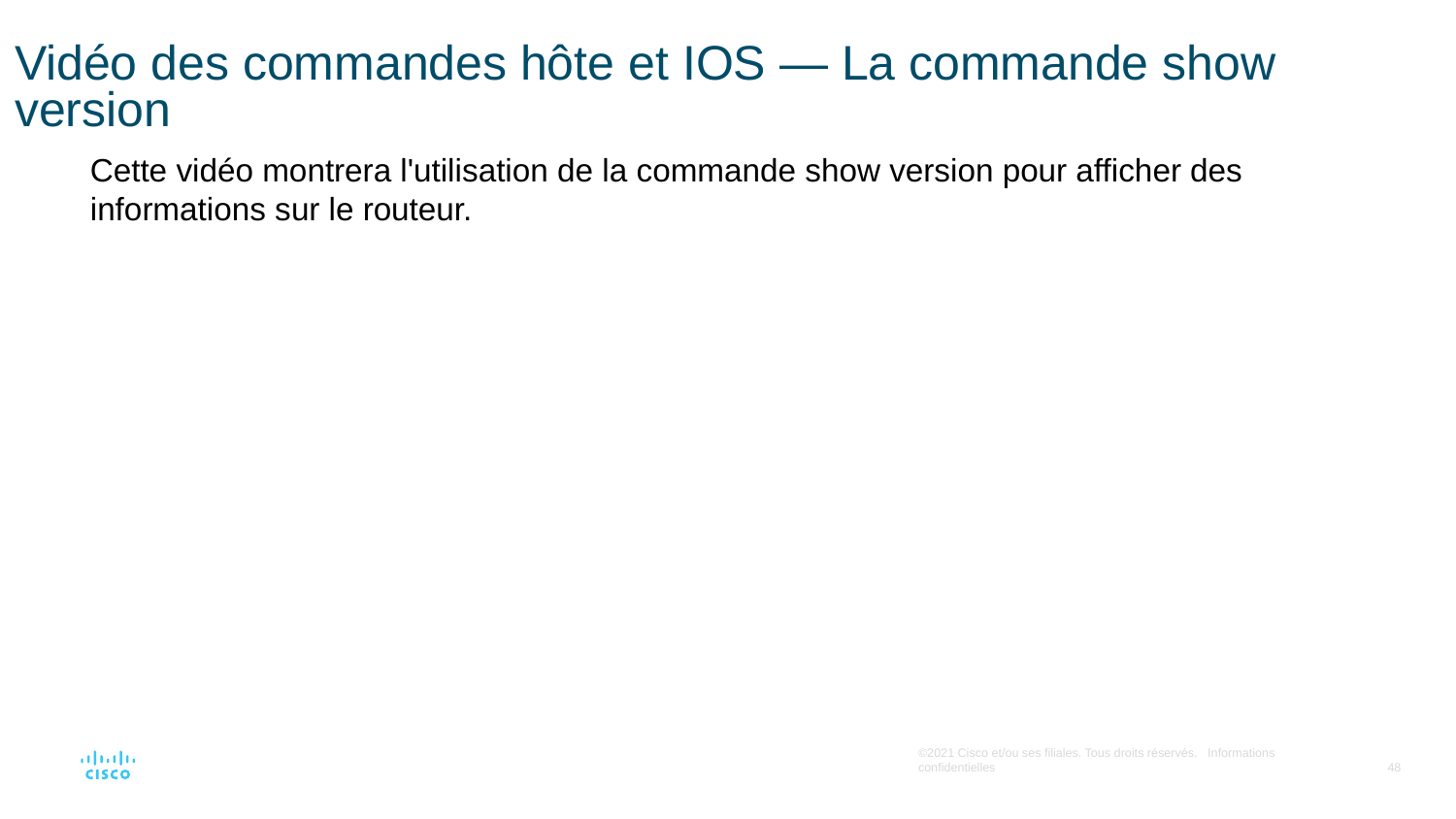

# Vidéo des commandes hôte et IOS — La commande show version
Cette vidéo montrera l'utilisation de la commande show version pour afficher des informations sur le routeur.